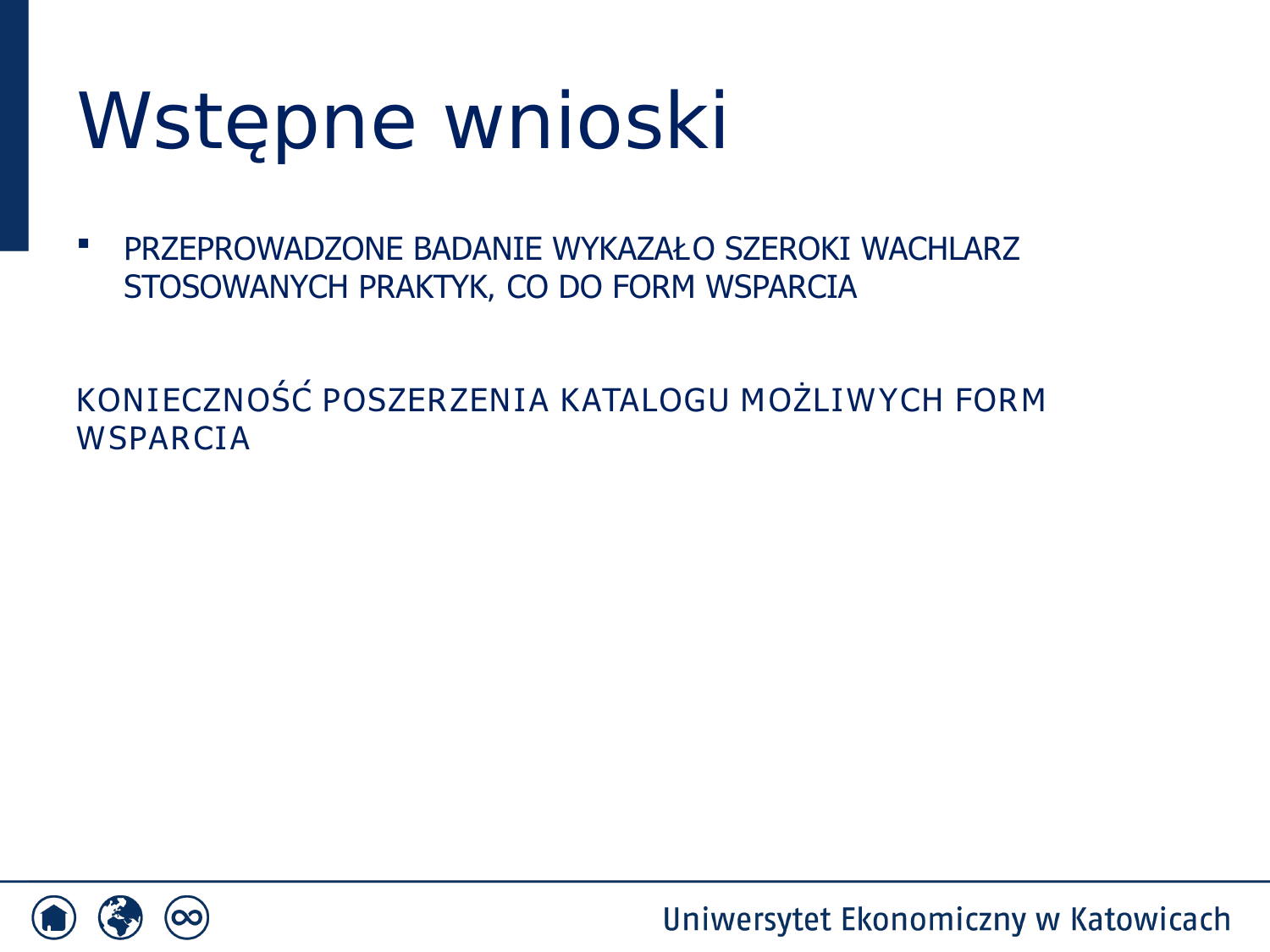

# Wstępne wnioski
PRZEPROWADZONE BADANIE WYKAZAŁO SZEROKI WACHLARZ STOSOWANYCH PRAKTYK, CO DO FORM WSPARCIA

KONIECZNOŚĆ POSZERZENIA KATALOGU MOŻLIWYCH FORM WSPARCIA